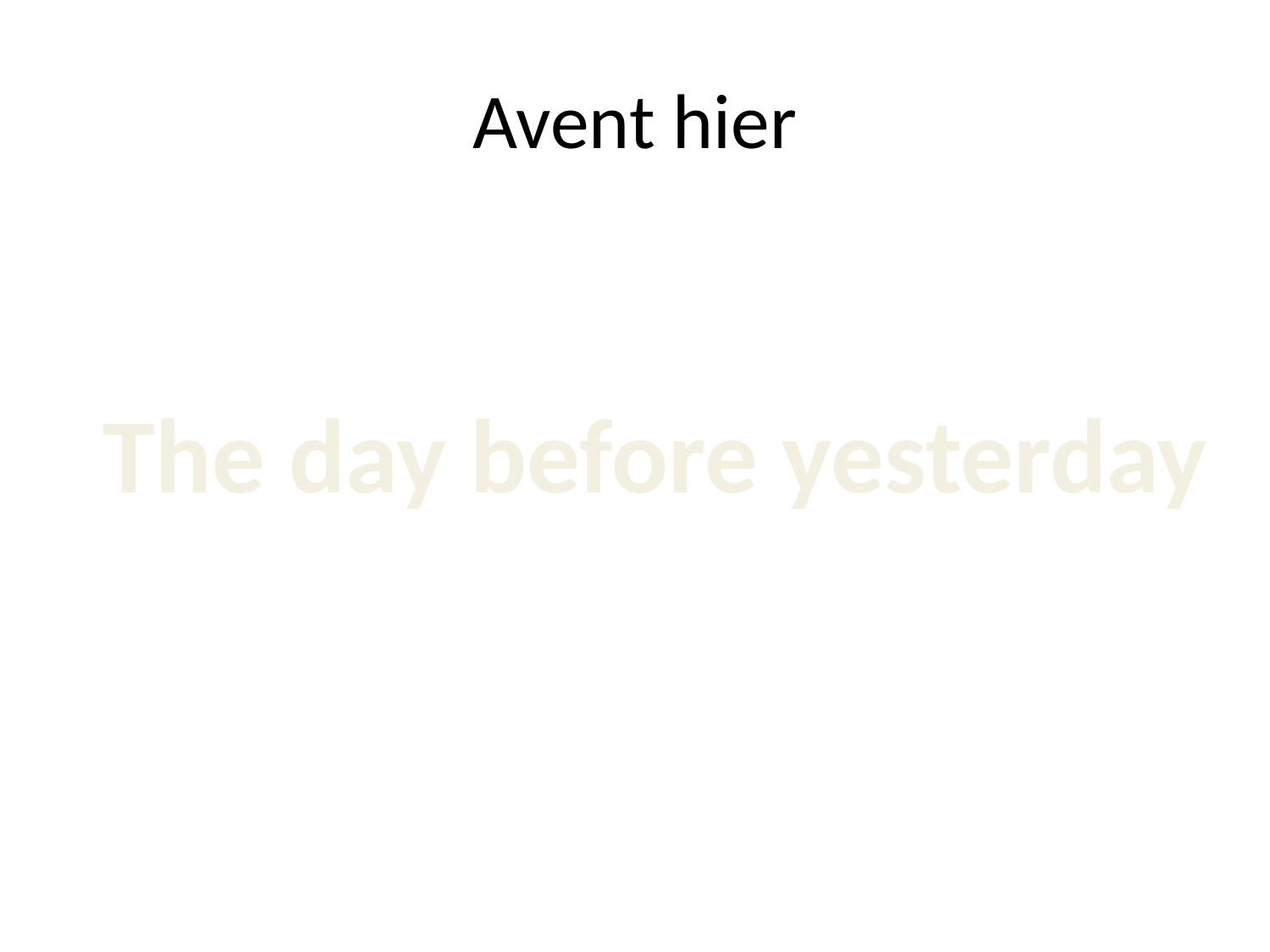

# Avent hier

The day before yesterday